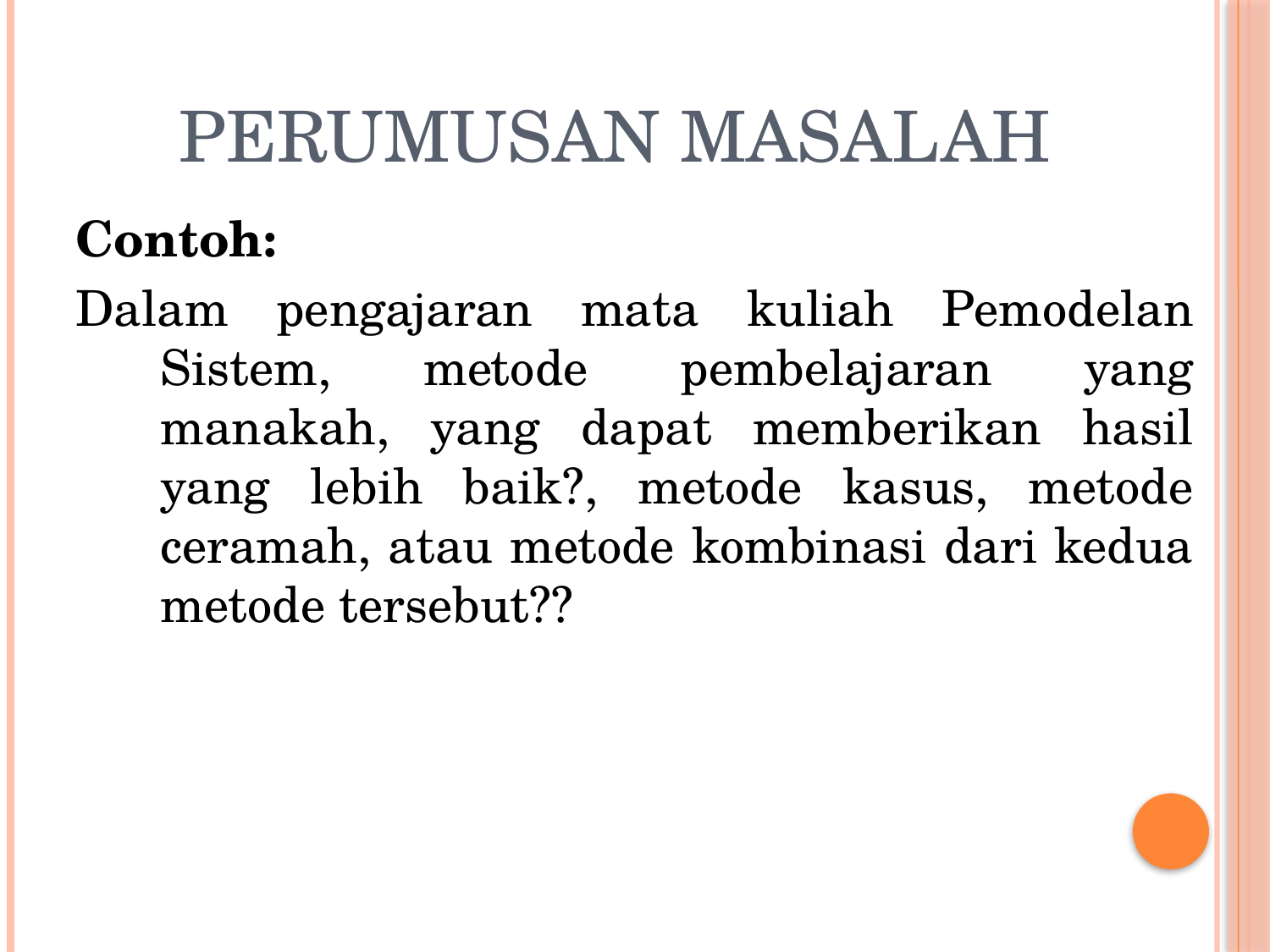

# Perumusan Masalah
Contoh:
Dalam pengajaran mata kuliah Pemodelan Sistem, metode pembelajaran yang manakah, yang dapat memberikan hasil yang lebih baik?, metode kasus, metode ceramah, atau metode kombinasi dari kedua metode tersebut??